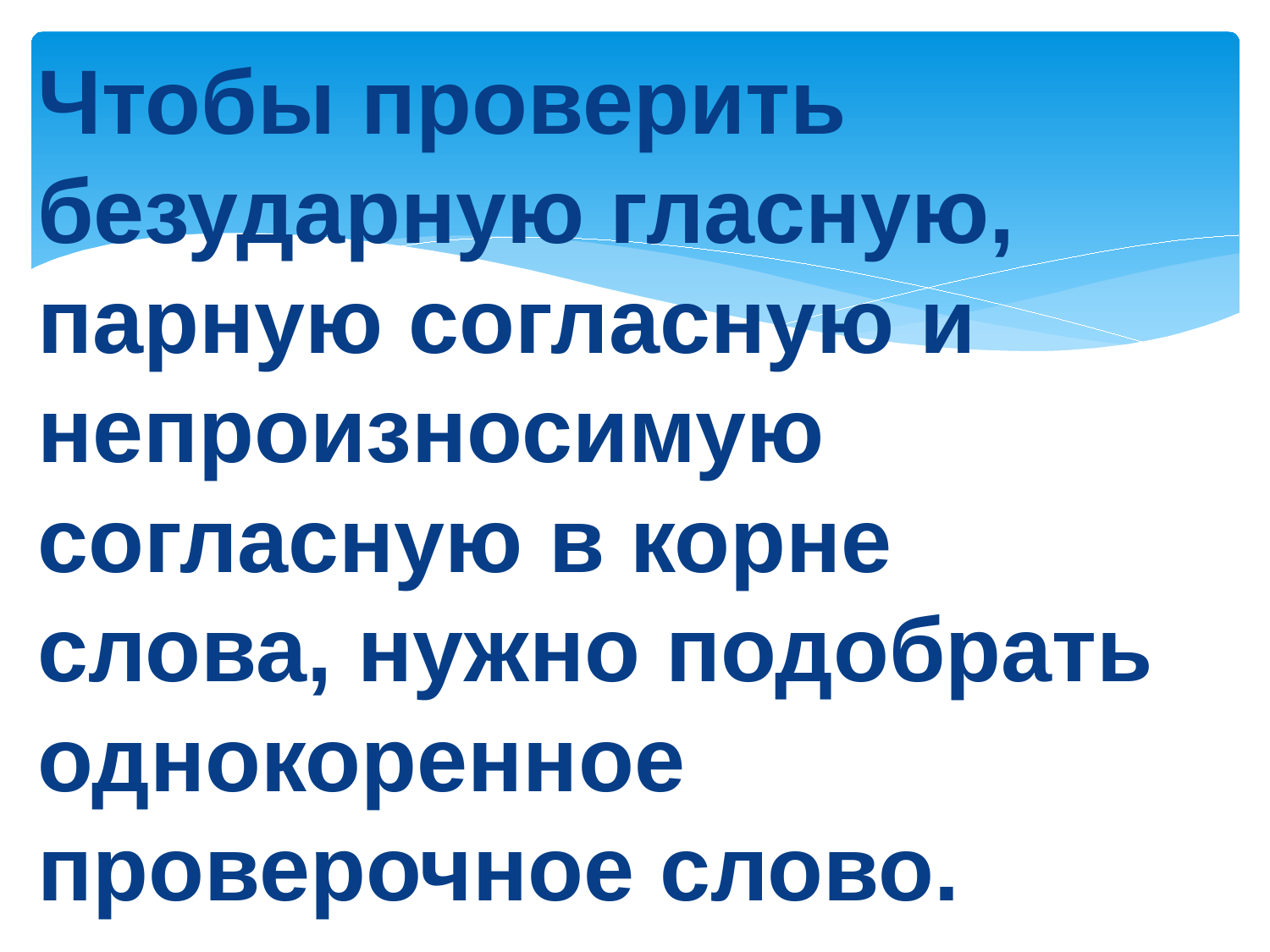

Чтобы проверить безударную гласную, парную согласную и непроизносимую согласную в корне слова, нужно подобрать однокоренное проверочное слово.